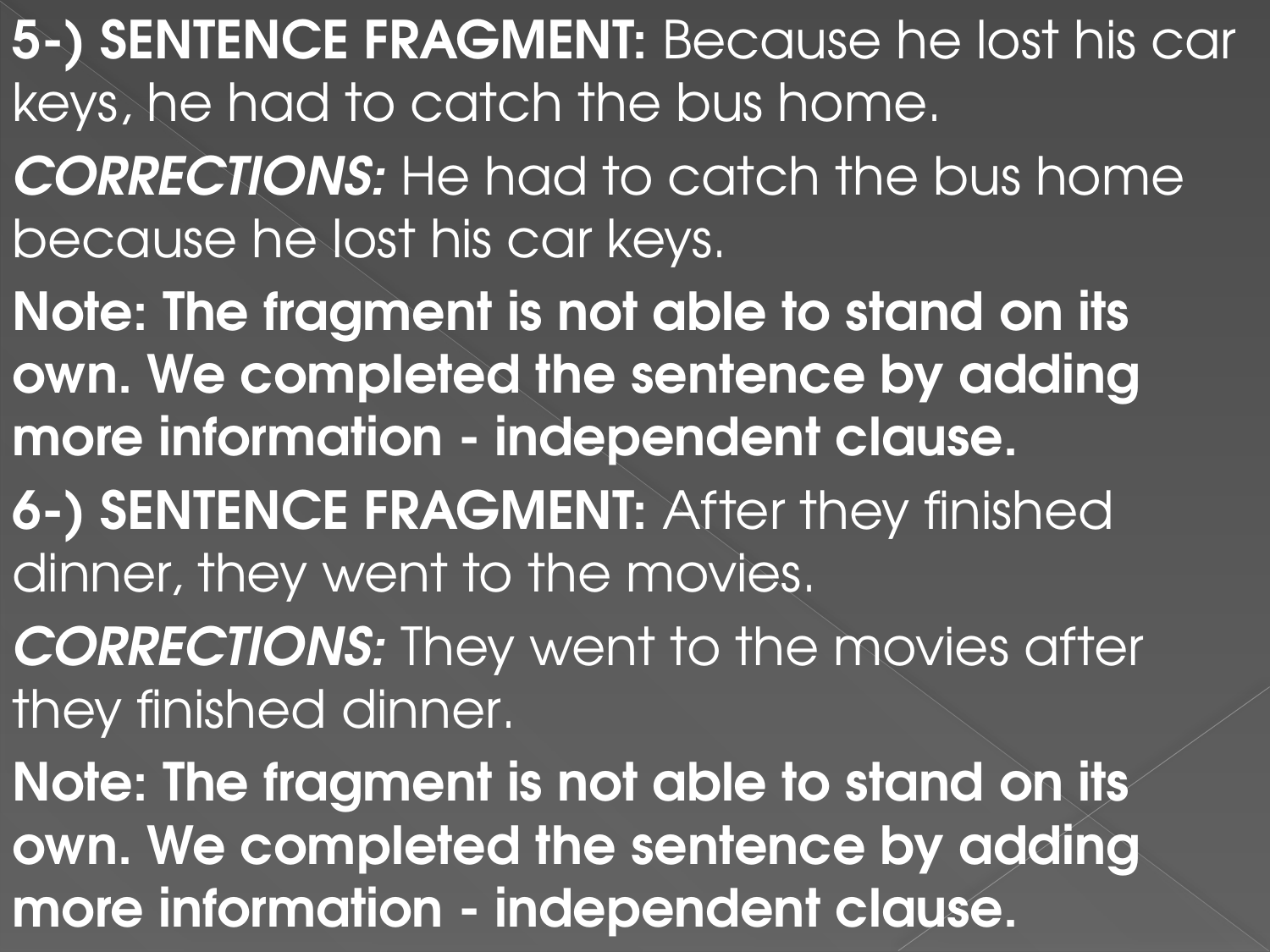

5-) SENTENCE FRAGMENT: Because he lost his car keys, he had to catch the bus home.
CORRECTIONS: He had to catch the bus home because he lost his car keys.
Note: The fragment is not able to stand on its own. We completed the sentence by adding more information - independent clause.
6-) SENTENCE FRAGMENT: After they finished dinner, they went to the movies.
CORRECTIONS: They went to the movies after they finished dinner.
Note: The fragment is not able to stand on its own. We completed the sentence by adding more information - independent clause.